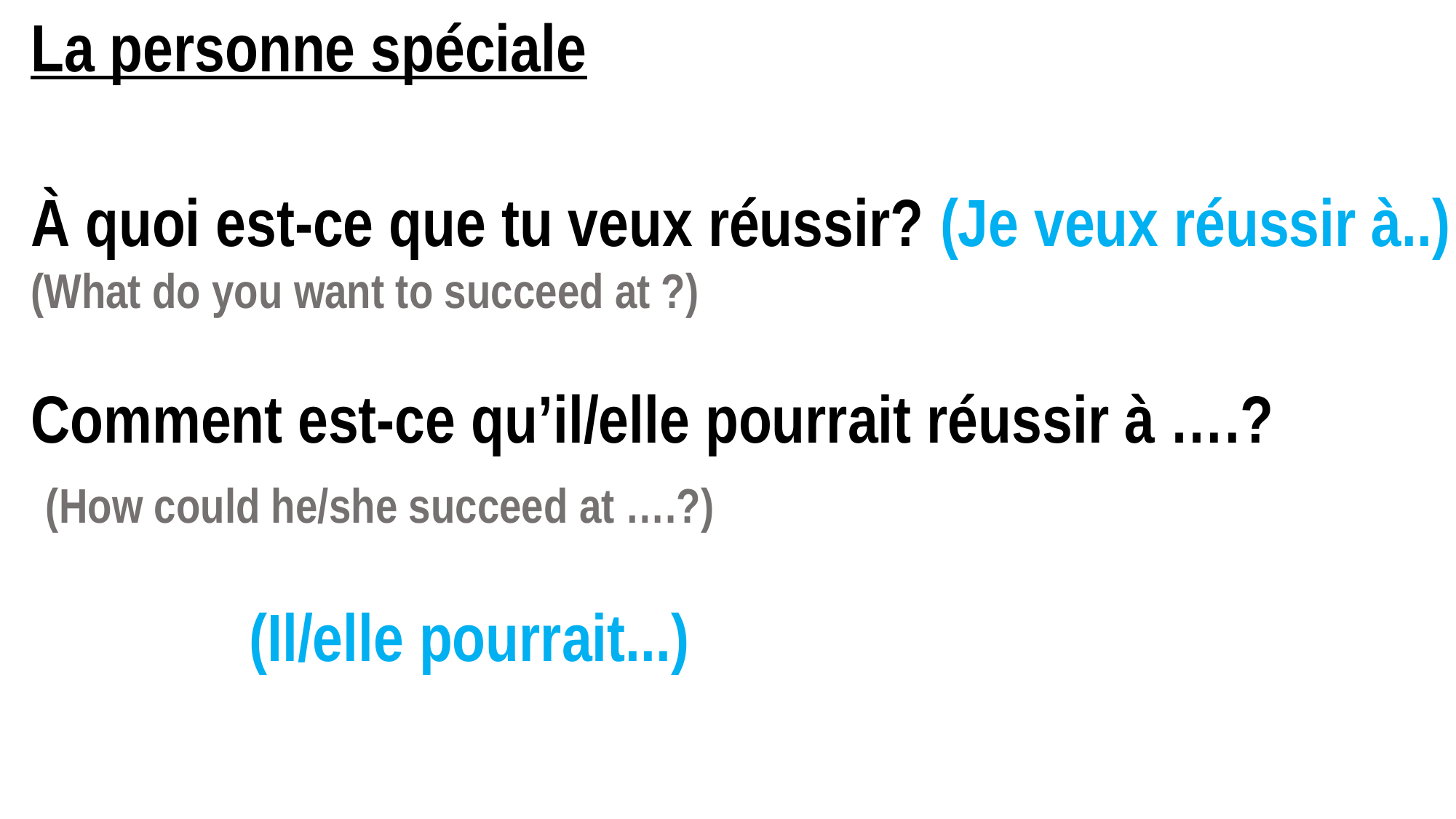

La personne spéciale

À quoi est-ce que tu veux réussir? (Je veux réussir à..)
(What do you want to succeed at ?)

Comment est-ce qu’il/elle pourrait réussir à ….?
 (How could he/she succeed at ….?)
															(Il/elle pourrait...)